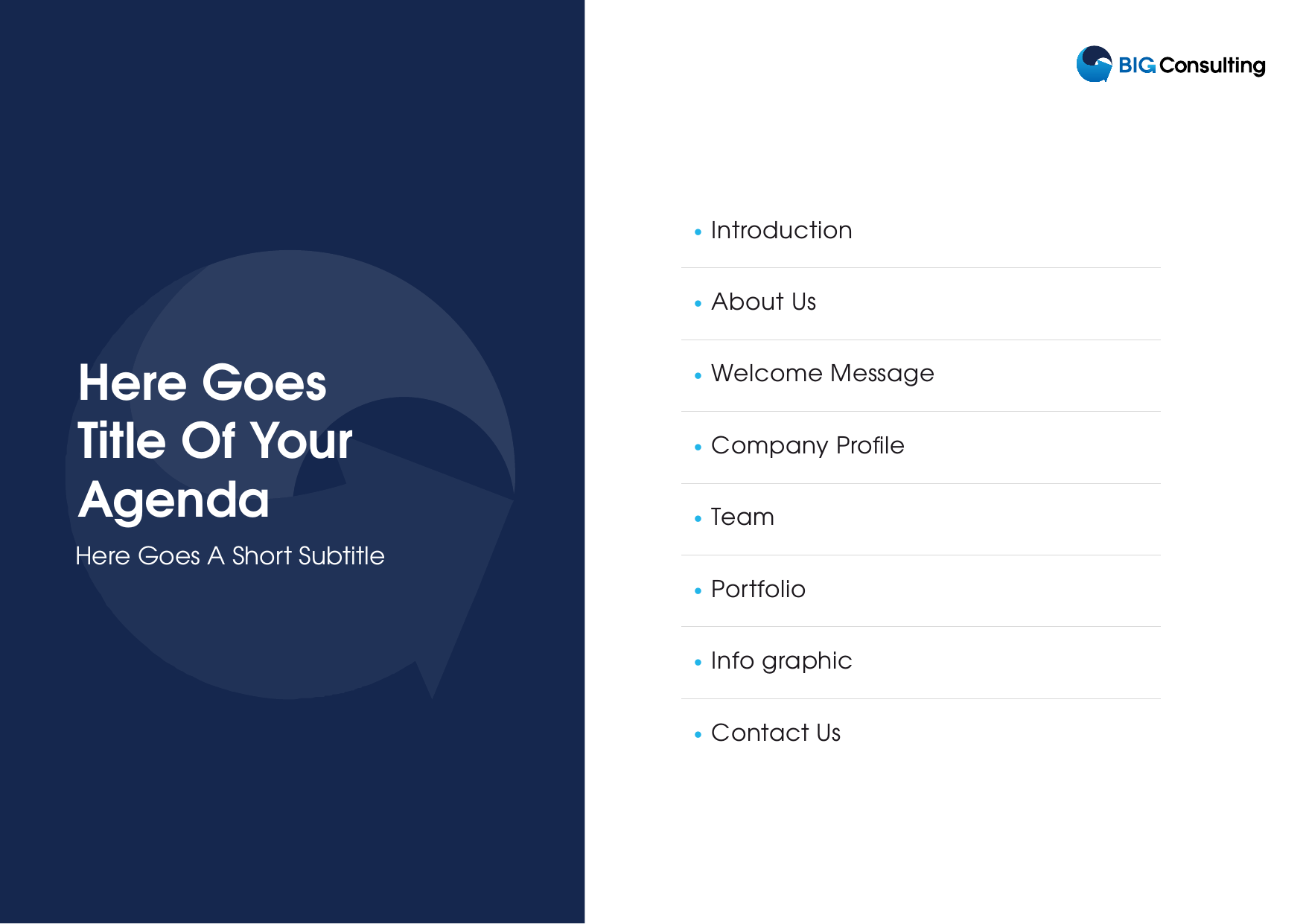

| Introduction |
| --- |
| About Us |
| Welcome Message |
| Company Profile |
| Team |
| Portfolio |
| Info graphic |
| Contact Us |

Here Goes
Title Of Your Agenda
Here Goes A Short Subtitle